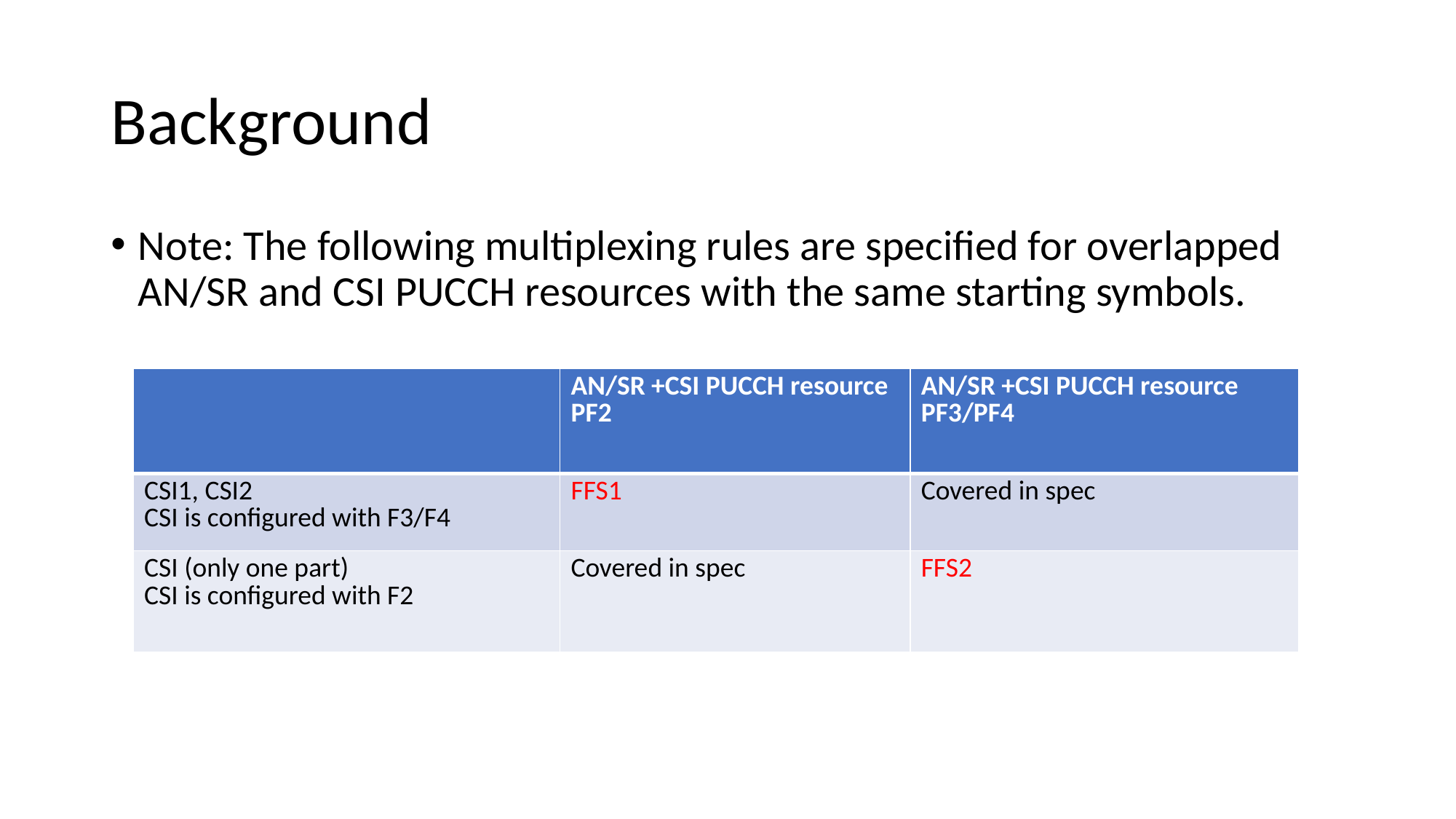

# Background
Note: The following multiplexing rules are specified for overlapped AN/SR and CSI PUCCH resources with the same starting symbols.

|  | AN/SR +CSI PUCCH resource PF2 | AN/SR +CSI PUCCH resource PF3/PF4 |
| --- | --- | --- |
| CSI1, CSI2 CSI is configured with F3/F4 | FFS1 | Covered in spec |
| CSI (only one part) CSI is configured with F2 | Covered in spec | FFS2 |